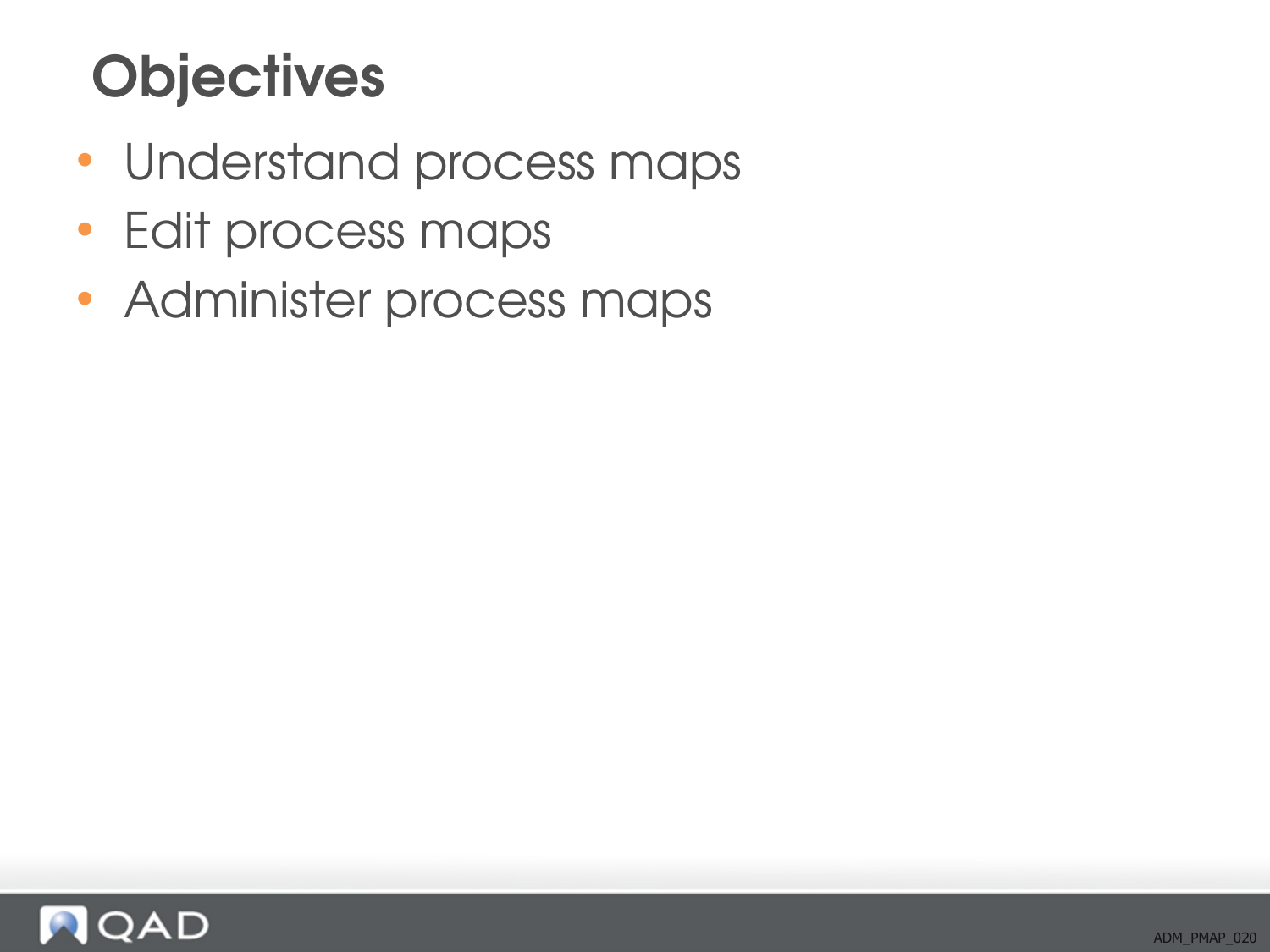

# Objectives
Understand process maps
Edit process maps
Administer process maps
ADM_PMAP_020